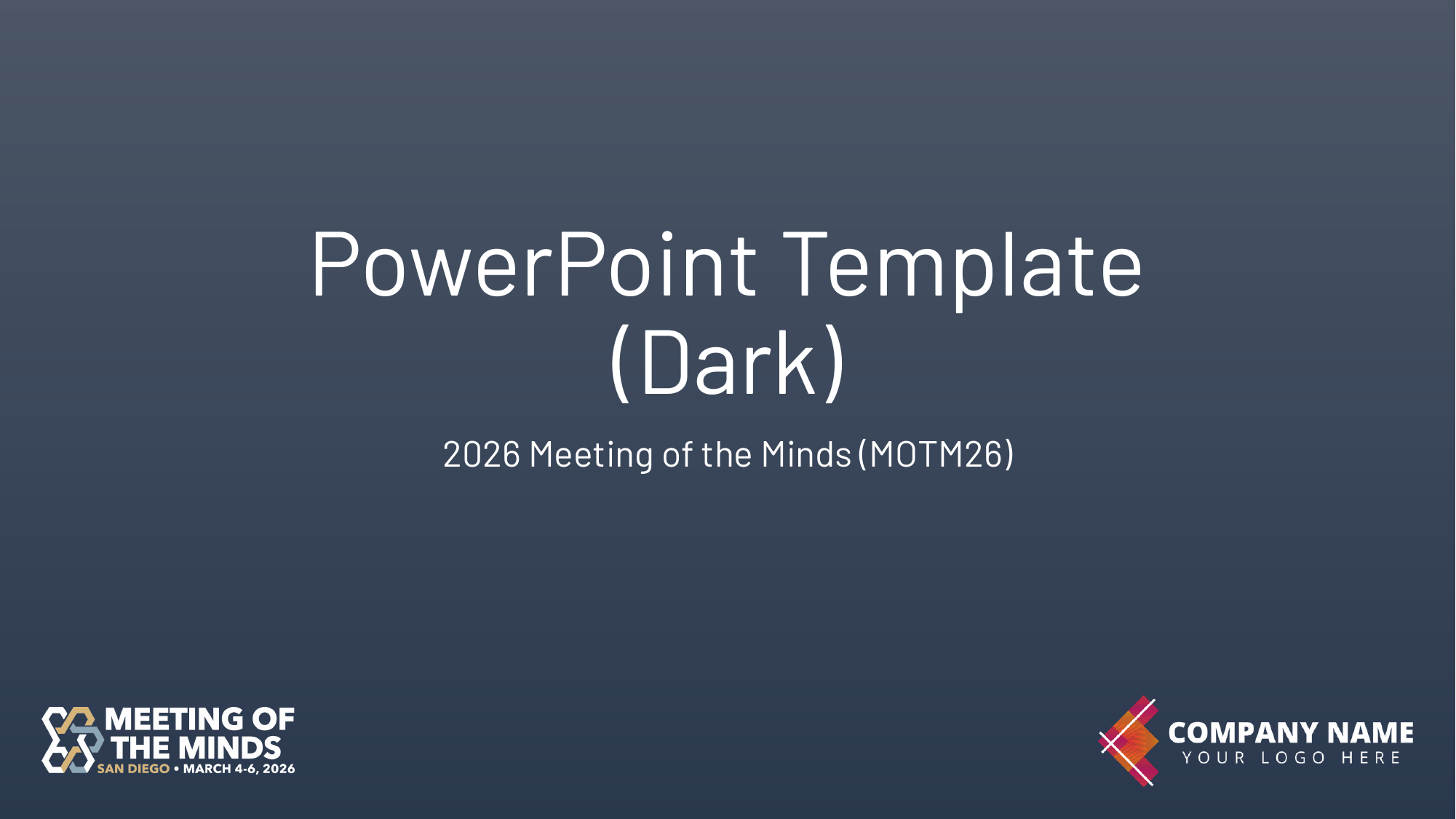

# PowerPoint Template (Dark)
2026 Meeting of the Minds (MOTM26)